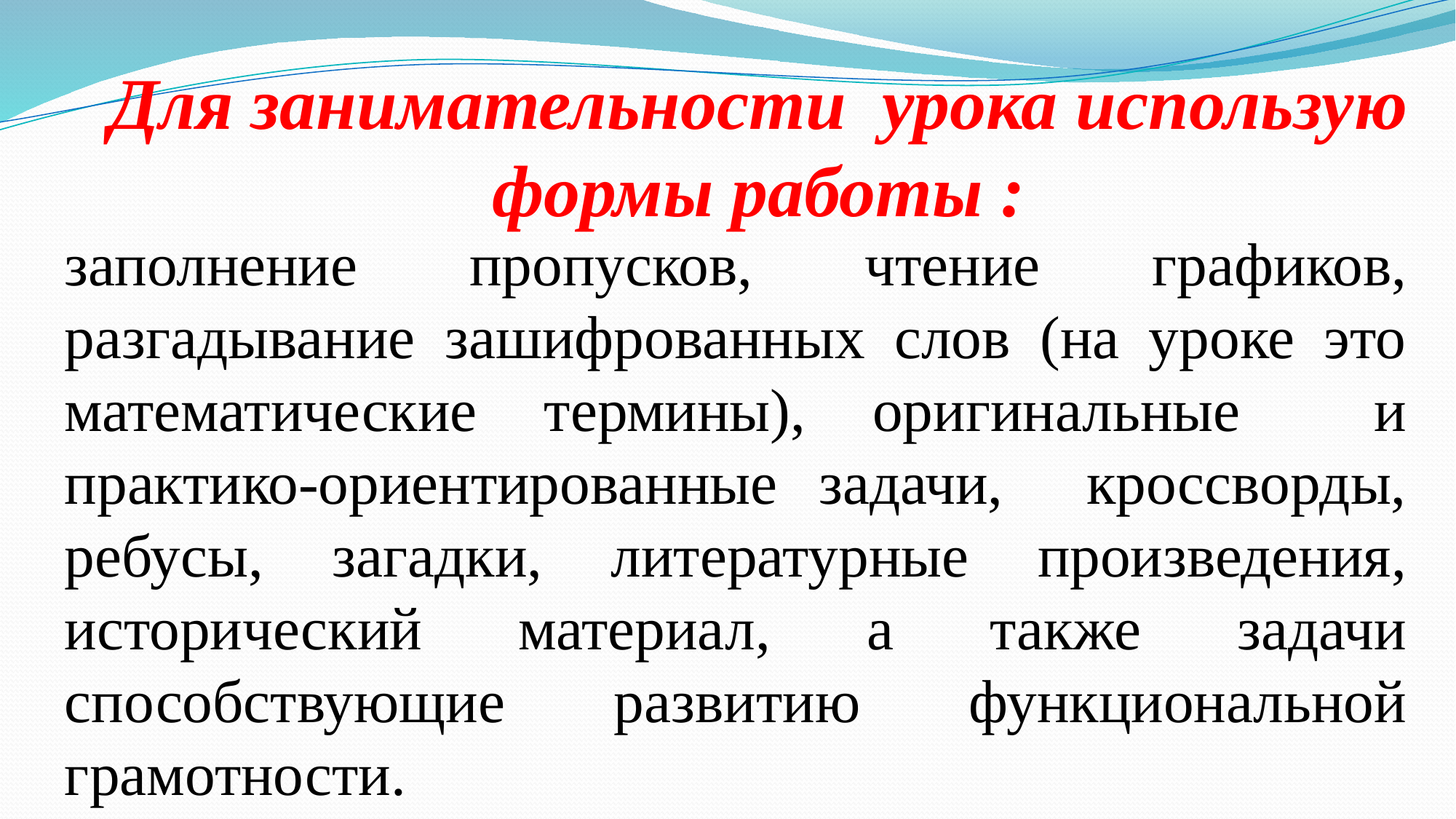

Для занимательности  урока использую формы работы :
заполнение пропусков, чтение графиков, разгадывание зашифрованных слов (на уроке это математические термины), оригинальные  и практико-ориентированные задачи,  кроссворды, ребусы, загадки, литературные произведения, исторический материал, а также задачи способствующие развитию функциональной грамотности.